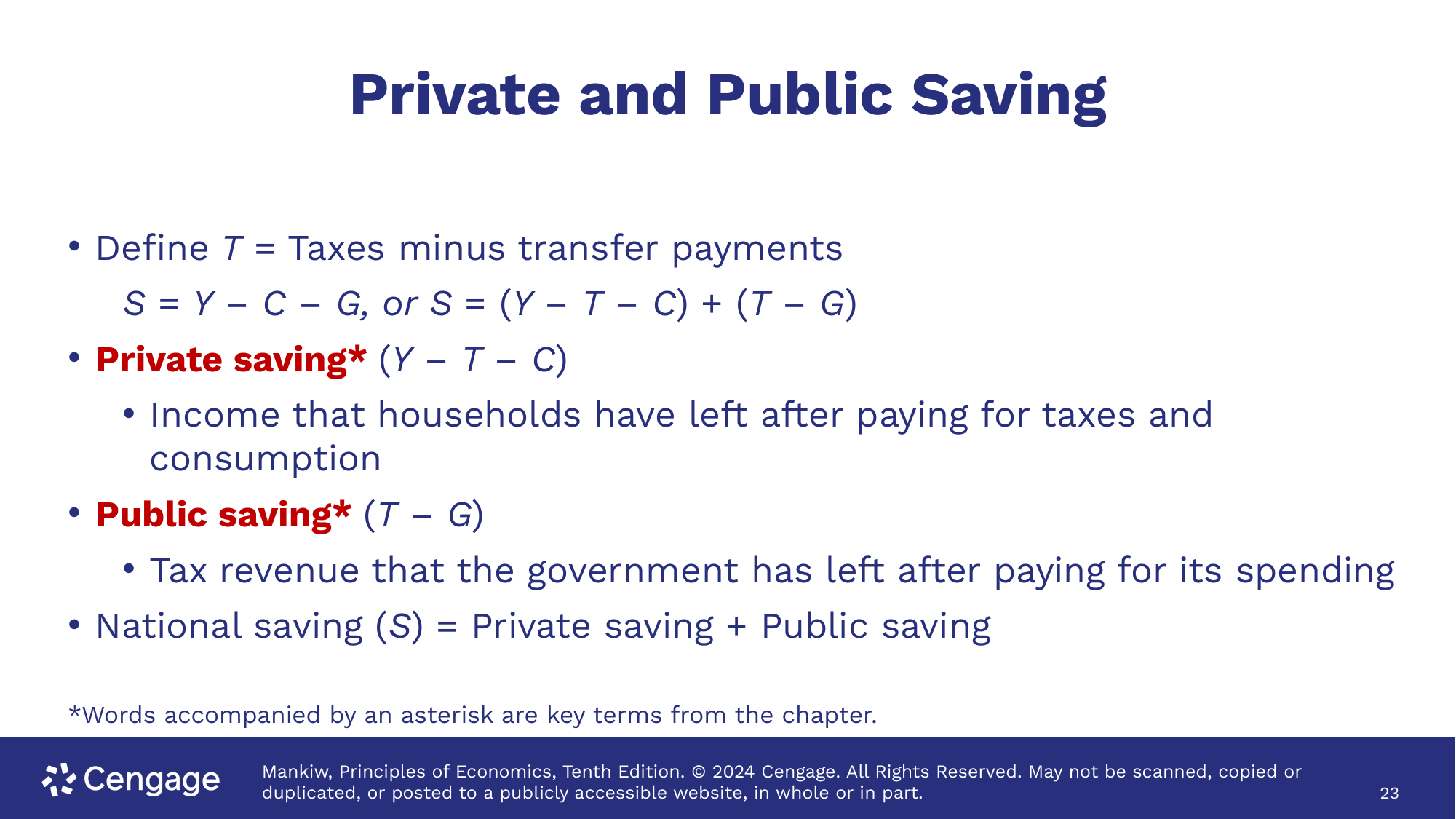

# Private and Public Saving
Define T = Taxes minus transfer payments
S = Y – C – G, or S = (Y – T – C) + (T – G)
Private saving* (Y – T – C)
Income that households have left after paying for taxes and consumption
Public saving* (T – G)
Tax revenue that the government has left after paying for its spending
National saving (S) = Private saving + Public saving
*Words accompanied by an asterisk are key terms from the chapter.